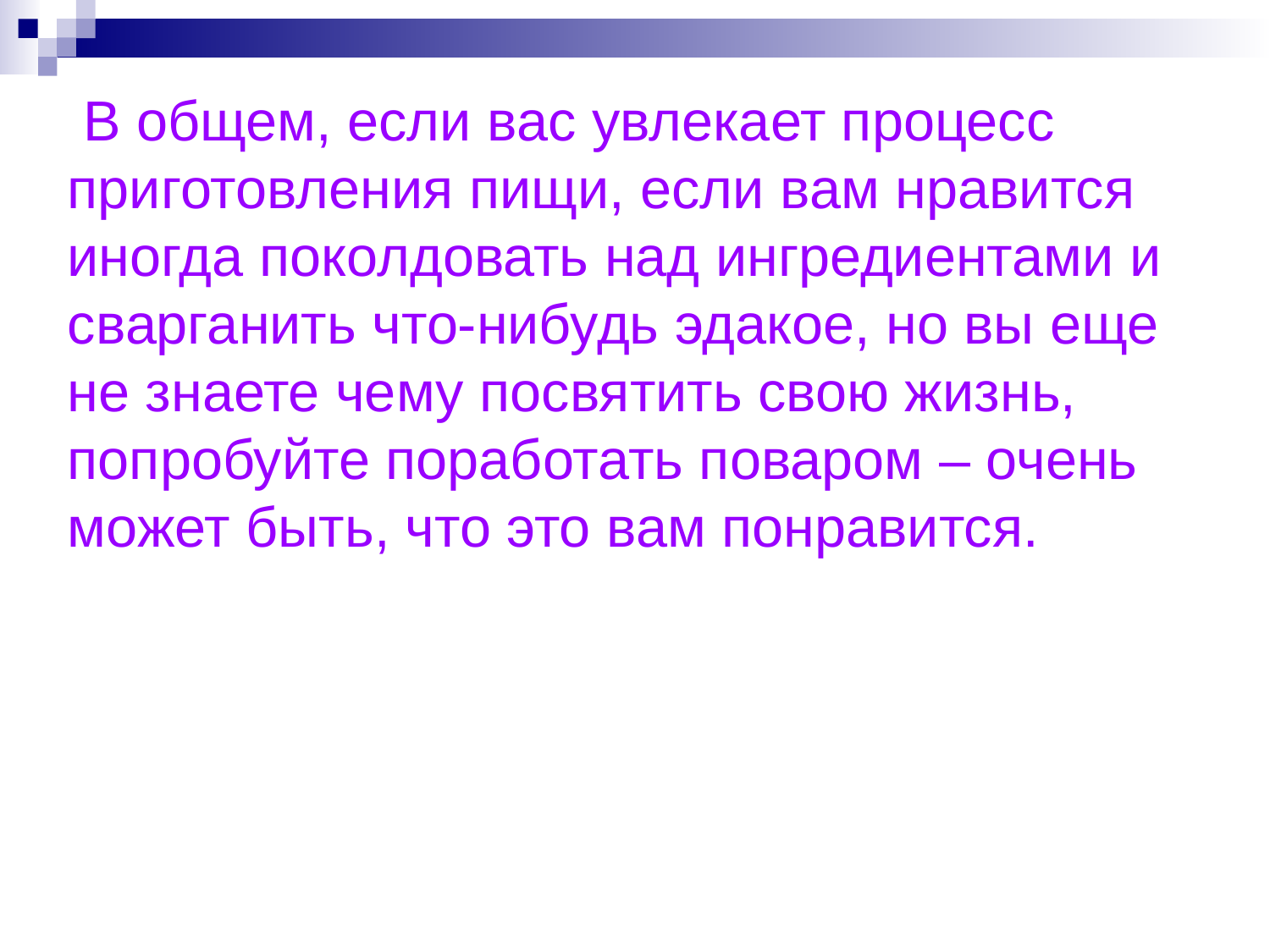

# В общем, если вас увлекает процесс приготовления пищи, если вам нравится иногда поколдовать над ингредиентами и сварганить что-нибудь эдакое, но вы еще не знаете чему посвятить свою жизнь, попробуйте поработать поваром – очень может быть, что это вам понравится.